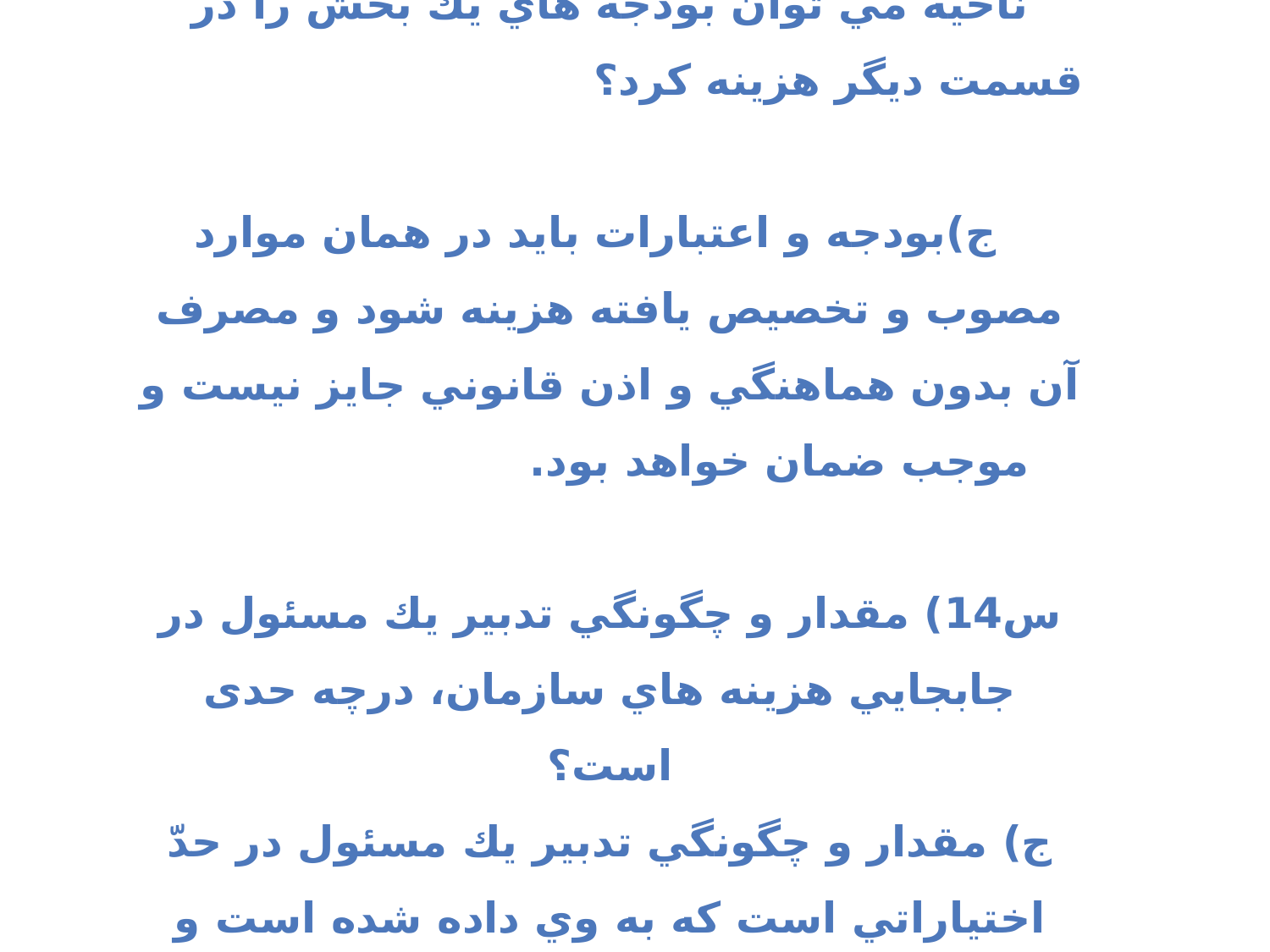

س13)آیا به تشخيص و صلاحديد فرماندهي ناحيه مي توان بودجه هاي يك بخش را در قسمت ديگر هزينه كرد؟
  ج)بودجه و اعتبارات بايد در همان موارد مصوب و تخصيص يافته هزينه شود و مصرف آن بدون هماهنگي و اذن قانوني جايز نيست و موجب ضمان خواهد بود.

س14) مقدار و چگونگي تدبير يك مسئول در جابجايي هزينه هاي سازمان، درچه حدی است؟
ج) مقدار و چگونگي تدبير يك مسئول در حدّ اختياراتي است كه به وي داده شده است و هيچ مسئولي خارج از اختيارات خود نمي تواند تدبير و اقدام نمايد.